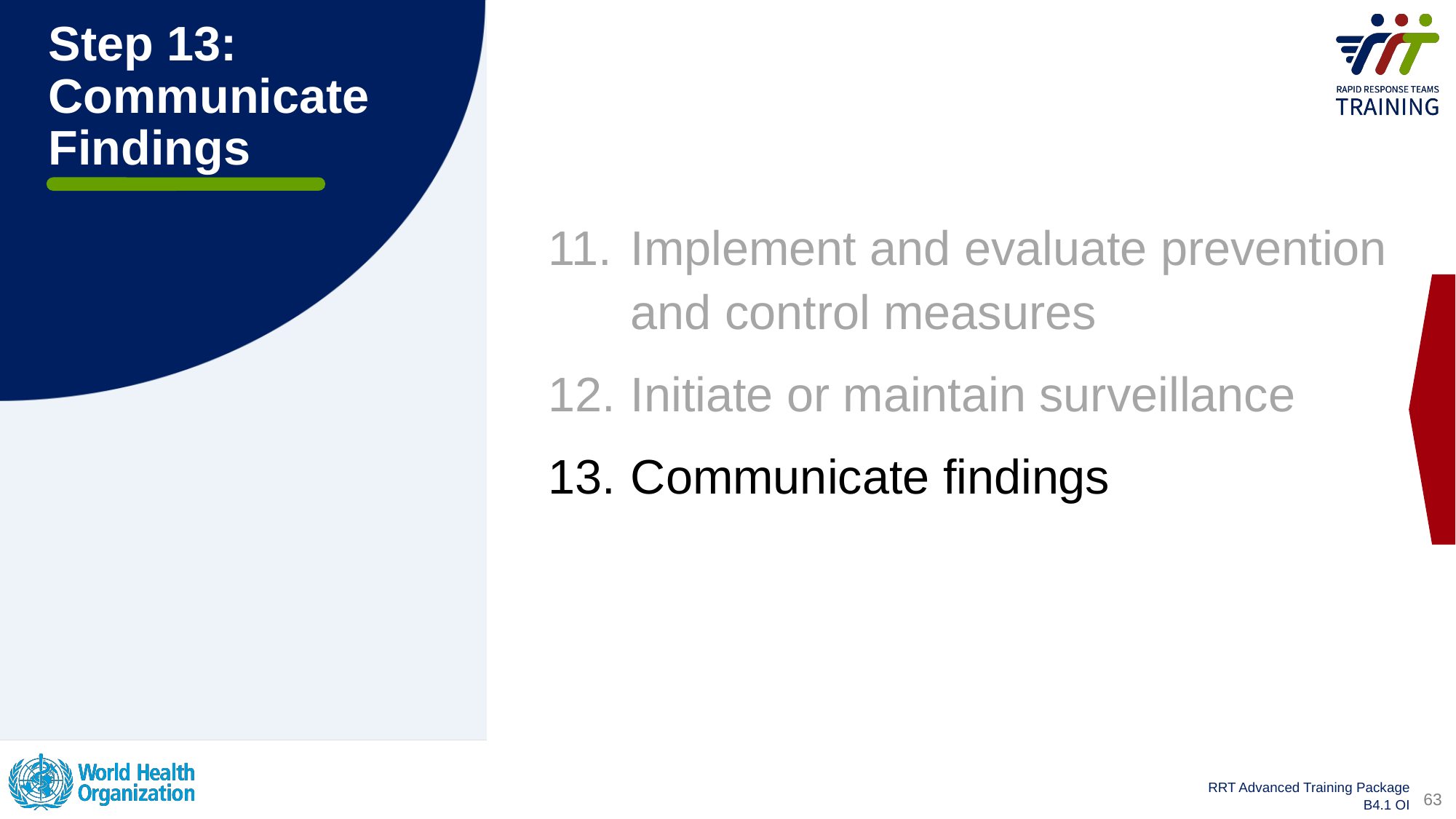

# Step 13: Communicate Findings

Implement and evaluate prevention and control measures
Initiate or maintain surveillance
Communicate findings